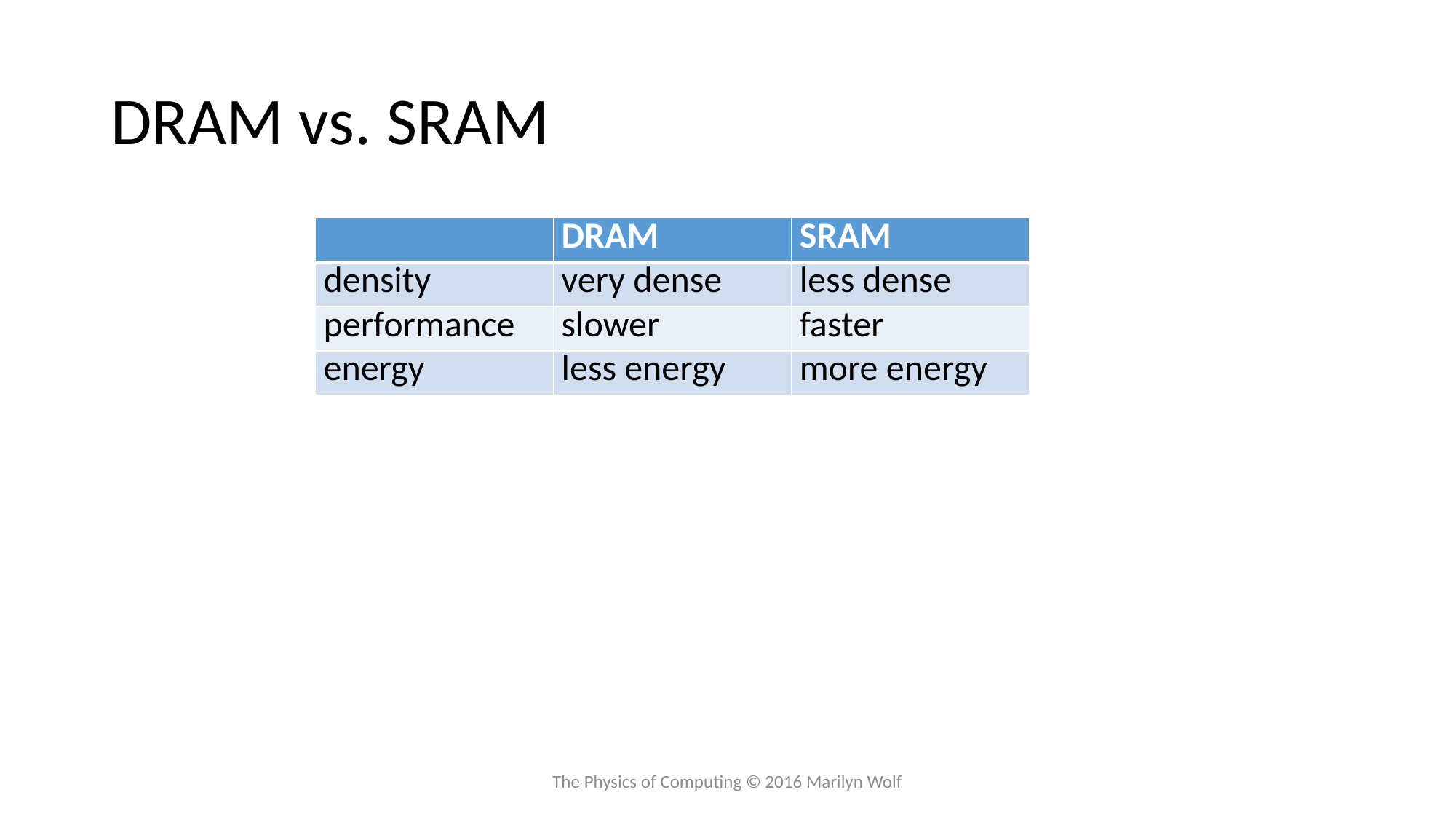

# DRAM vs. SRAM
|  | DRAM | SRAM |
| --- | --- | --- |
| density | very dense | less dense |
| performance | slower | faster |
| energy | less energy | more energy |
The Physics of Computing © 2016 Marilyn Wolf